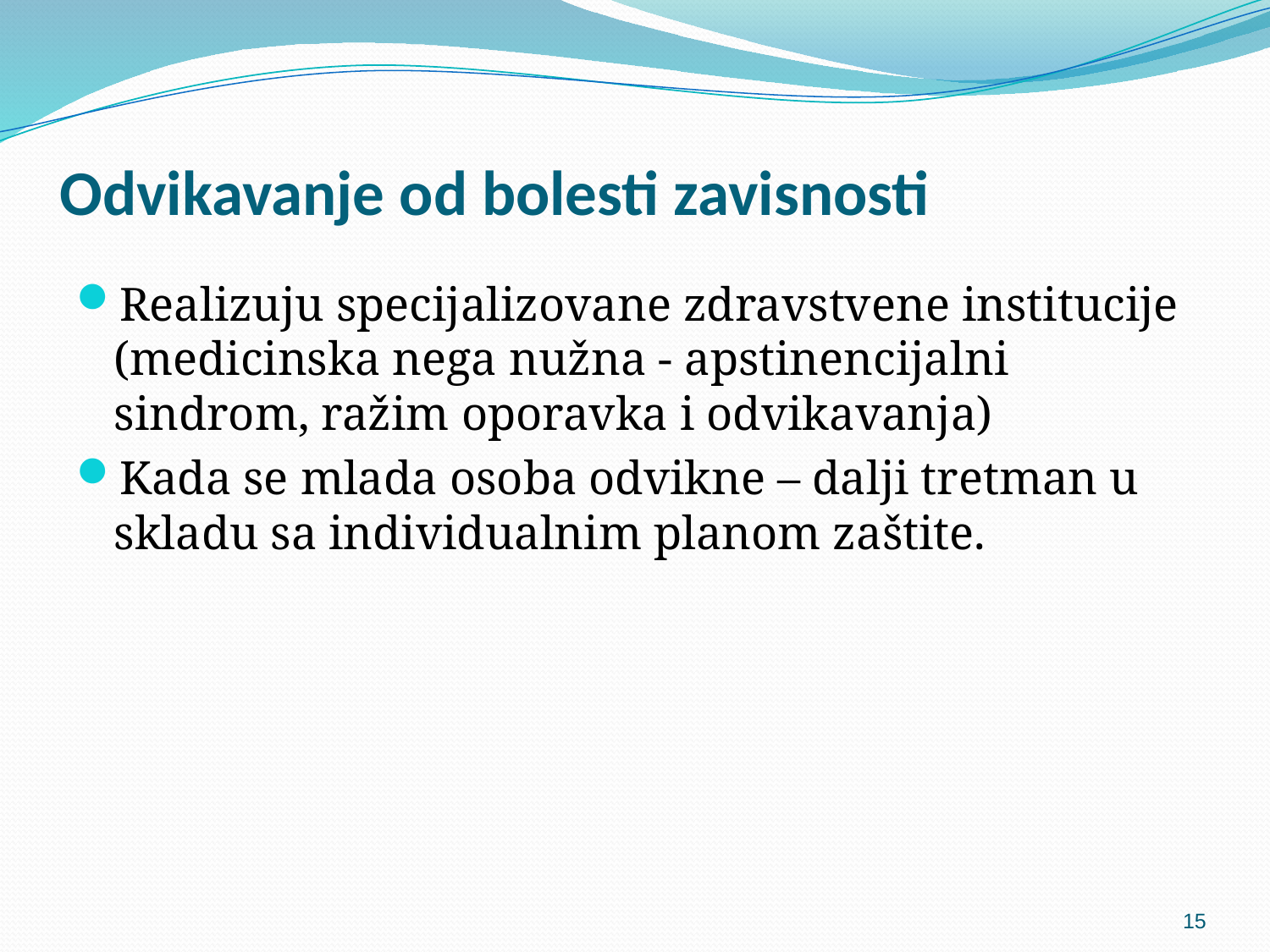

# Odvikavanje od bolesti zavisnosti
Realizuju specijalizovane zdravstvene institucije (medicinska nega nužna - apstinencijalni sindrom, ražim oporavka i odvikavanja)
Kada se mlada osoba odvikne – dalji tretman u skladu sa individualnim planom zaštite.
15